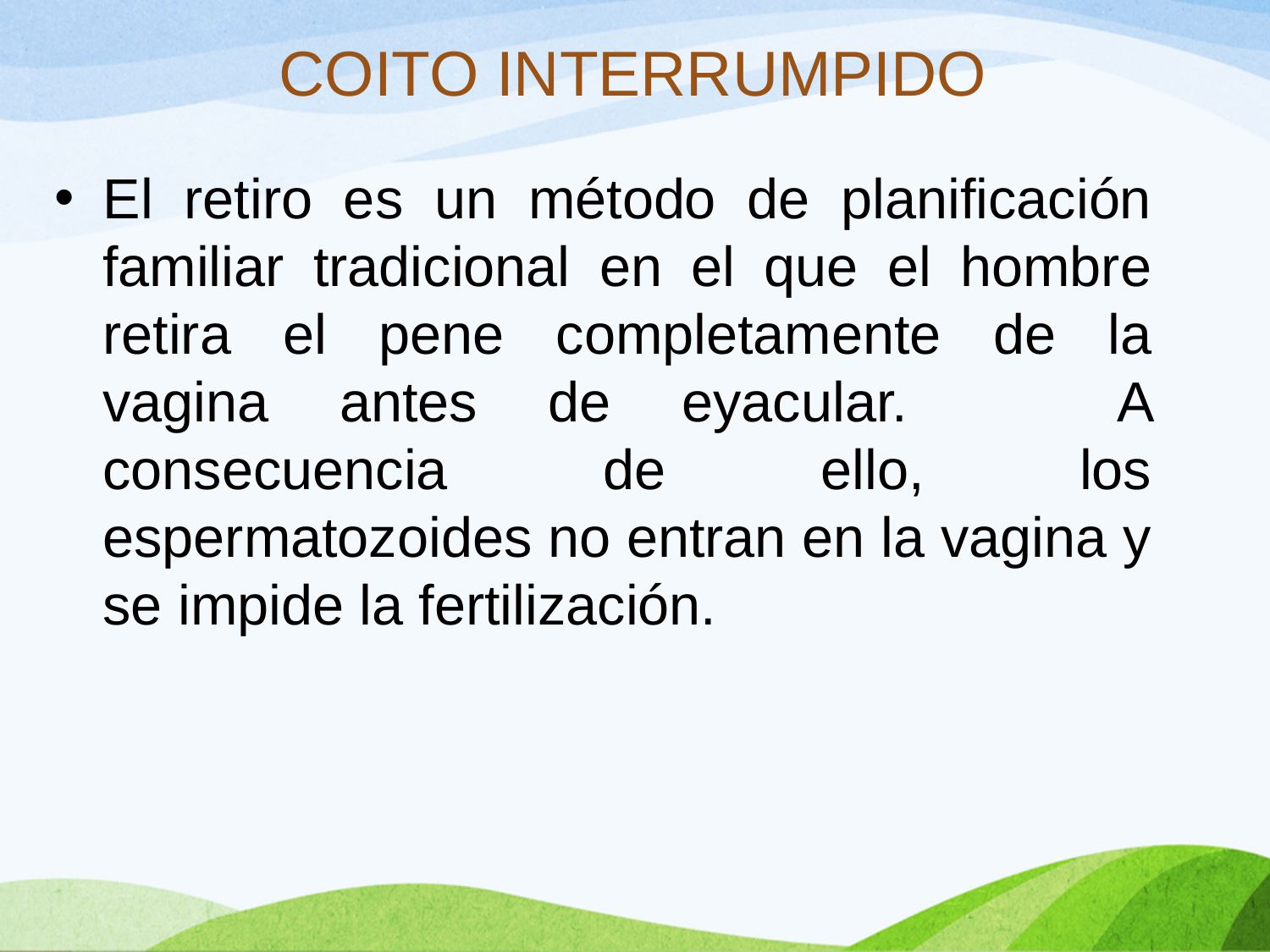

# COITO INTERRUMPIDO
El retiro es un método de planificación familiar tradicional en el que el hombre retira el pene completamente de la vagina antes de eyacular.   A consecuencia de ello, los espermatozoides no entran en la vagina y se impide la fertilización.